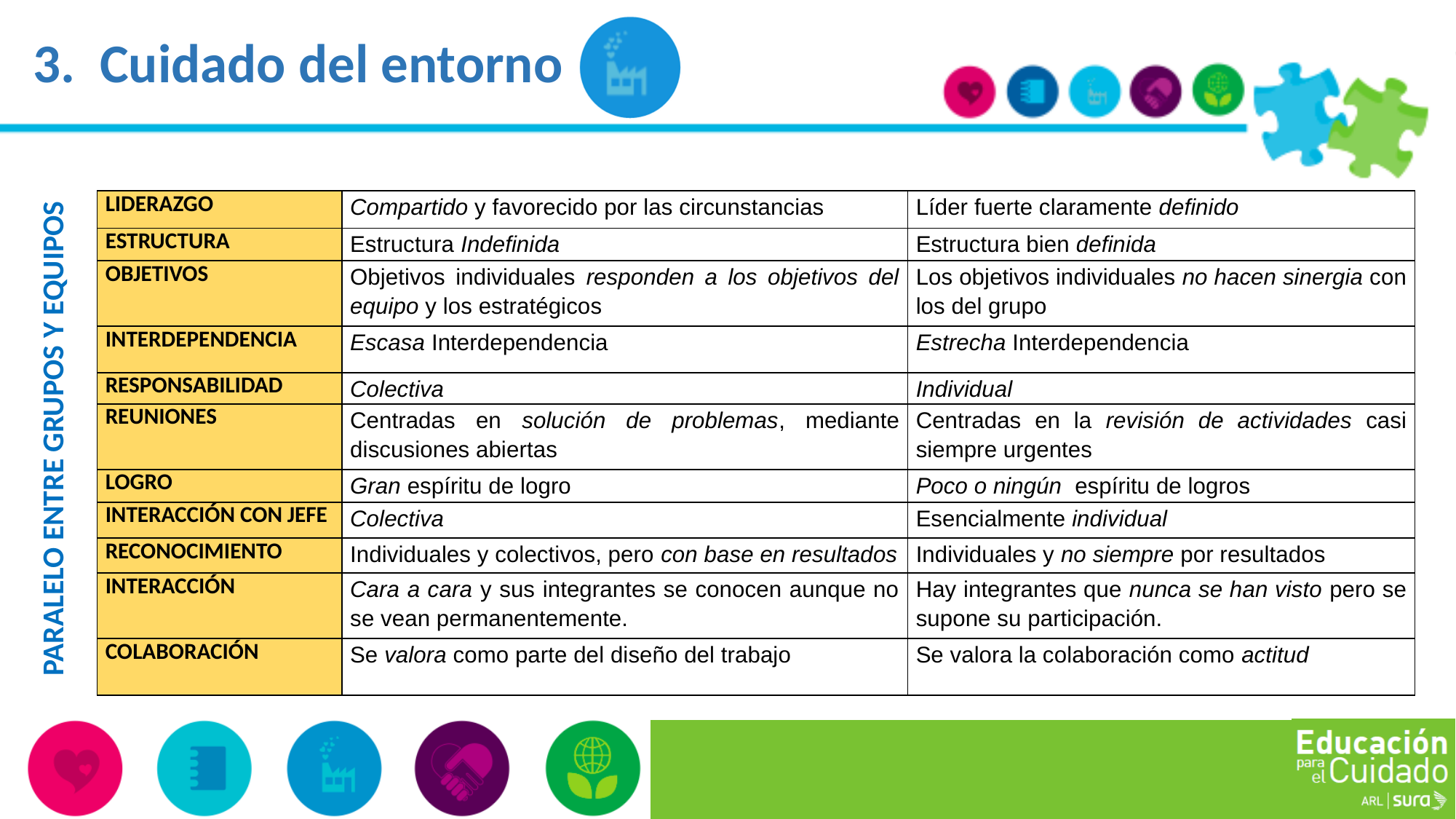

3.  Cuidado del entorno

PARALELO ENTRE GRUPOS Y EQUIPOS
| LIDERAZGO | Compartido y favorecido por las circunstancias | Líder fuerte claramente definido |
| --- | --- | --- |
| ESTRUCTURA | Estructura Indefinida | Estructura bien definida |
| OBJETIVOS | Objetivos individuales responden a los objetivos del equipo y los estratégicos | Los objetivos individuales no hacen sinergia con los del grupo |
| INTERDEPENDENCIA | Escasa Interdependencia | Estrecha Interdependencia |
| RESPONSABILIDAD | Colectiva | Individual |
| REUNIONES | Centradas en solución de problemas, mediante discusiones abiertas | Centradas en la revisión de actividades casi siempre urgentes |
| LOGRO | Gran espíritu de logro | Poco o ningún espíritu de logros |
| INTERACCIÓN CON JEFE | Colectiva | Esencialmente individual |
| RECONOCIMIENTO | Individuales y colectivos, pero con base en resultados | Individuales y no siempre por resultados |
| INTERACCIÓN | Cara a cara y sus integrantes se conocen aunque no se vean permanentemente. | Hay integrantes que nunca se han visto pero se supone su participación. |
| COLABORACIÓN | Se valora como parte del diseño del trabajo | Se valora la colaboración como actitud |